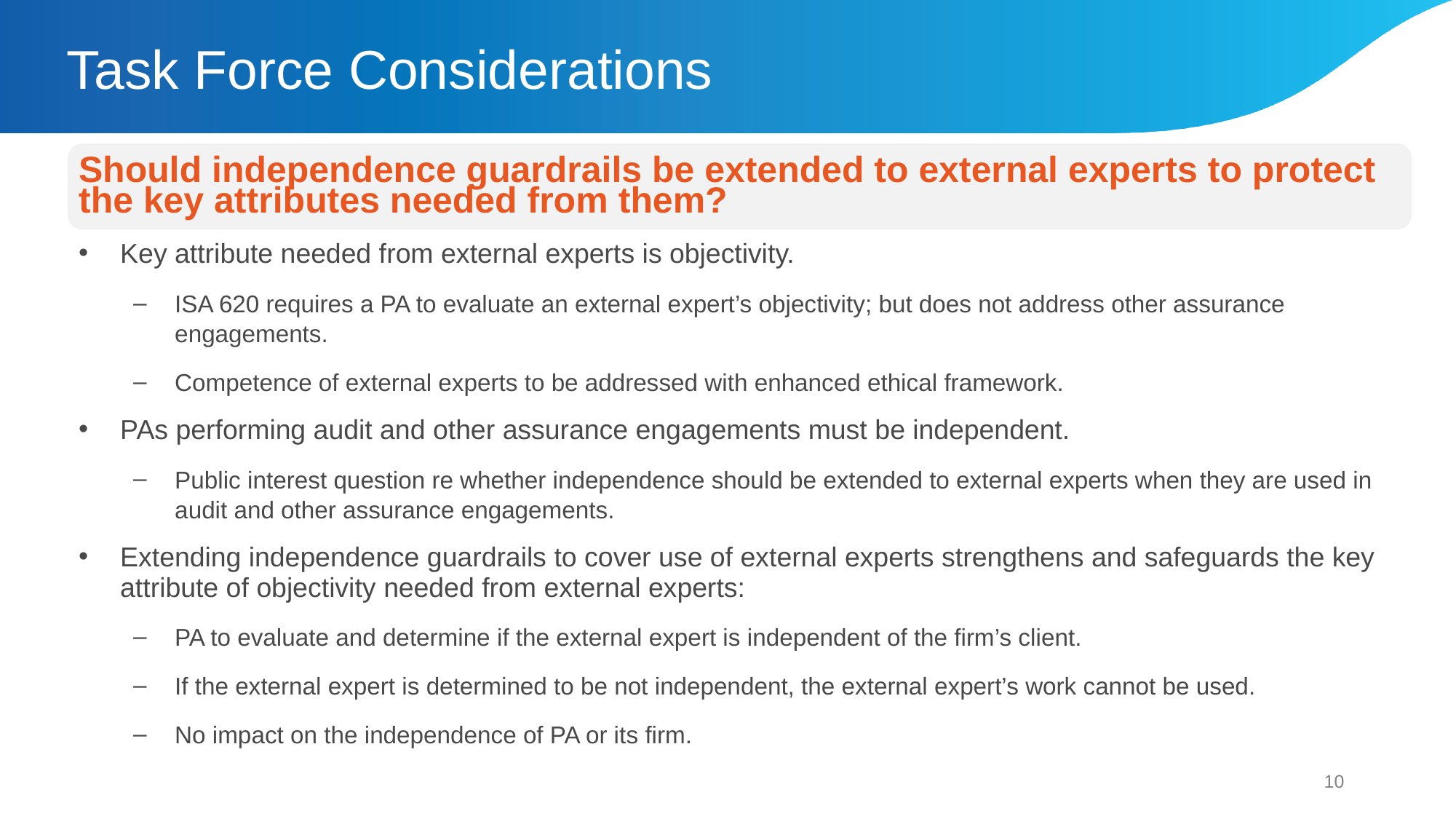

# Task Force Considerations

Should independence guardrails be extended to external experts to protect the key attributes needed from them?
Key attribute needed from external experts is objectivity.
ISA 620 requires a PA to evaluate an external expert’s objectivity; but does not address other assurance engagements.
Competence of external experts to be addressed with enhanced ethical framework.
PAs performing audit and other assurance engagements must be independent.
Public interest question re whether independence should be extended to external experts when they are used in audit and other assurance engagements.
Extending independence guardrails to cover use of external experts strengthens and safeguards the key attribute of objectivity needed from external experts:
PA to evaluate and determine if the external expert is independent of the firm’s client.
If the external expert is determined to be not independent, the external expert’s work cannot be used.
No impact on the independence of PA or its firm.
10